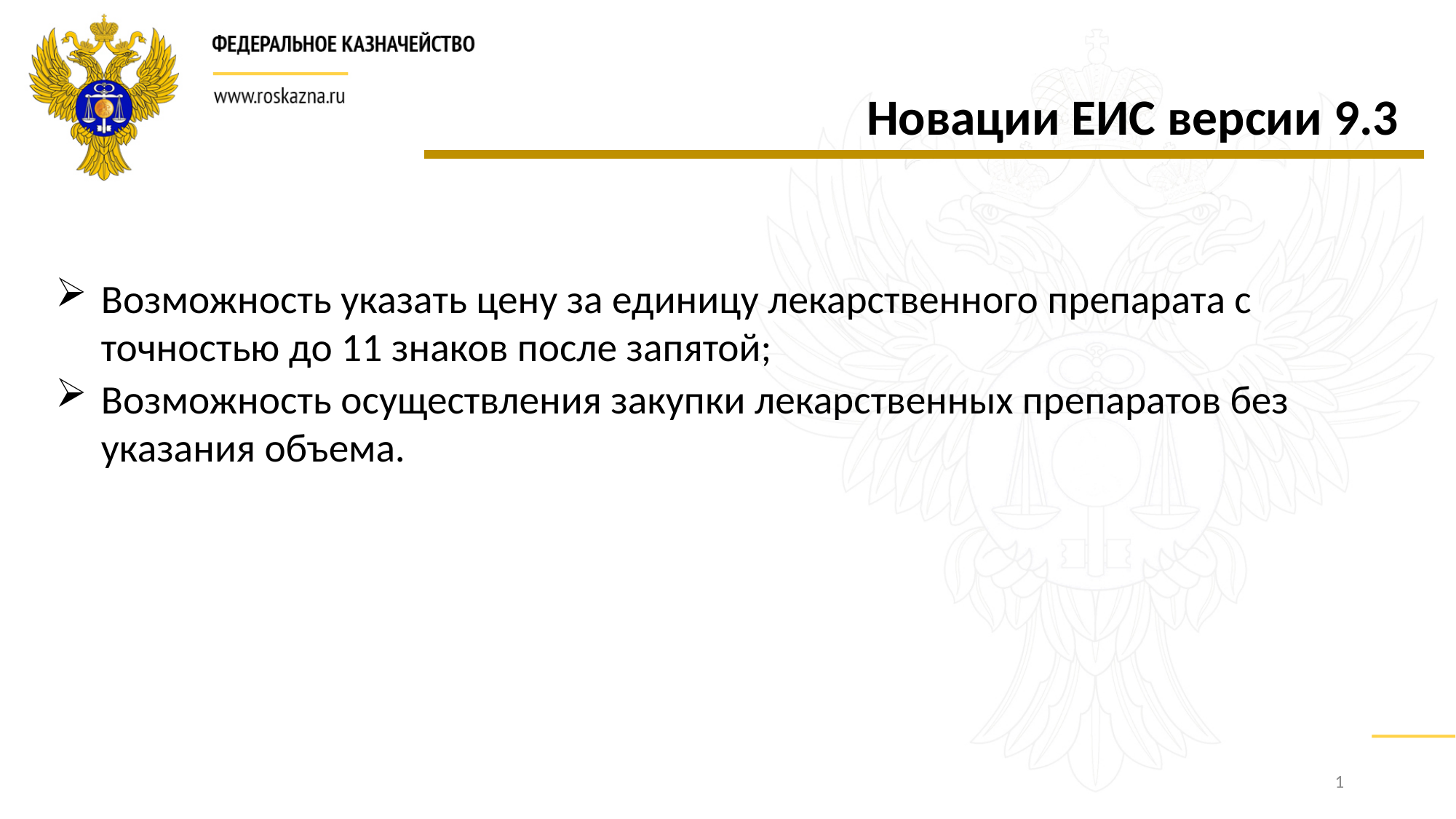

Новации ЕИС версии 9.3

Возможность указать цену за единицу лекарственного препарата с точностью до 11 знаков после запятой;
Возможность осуществления закупки лекарственных препаратов без указания объема.

1